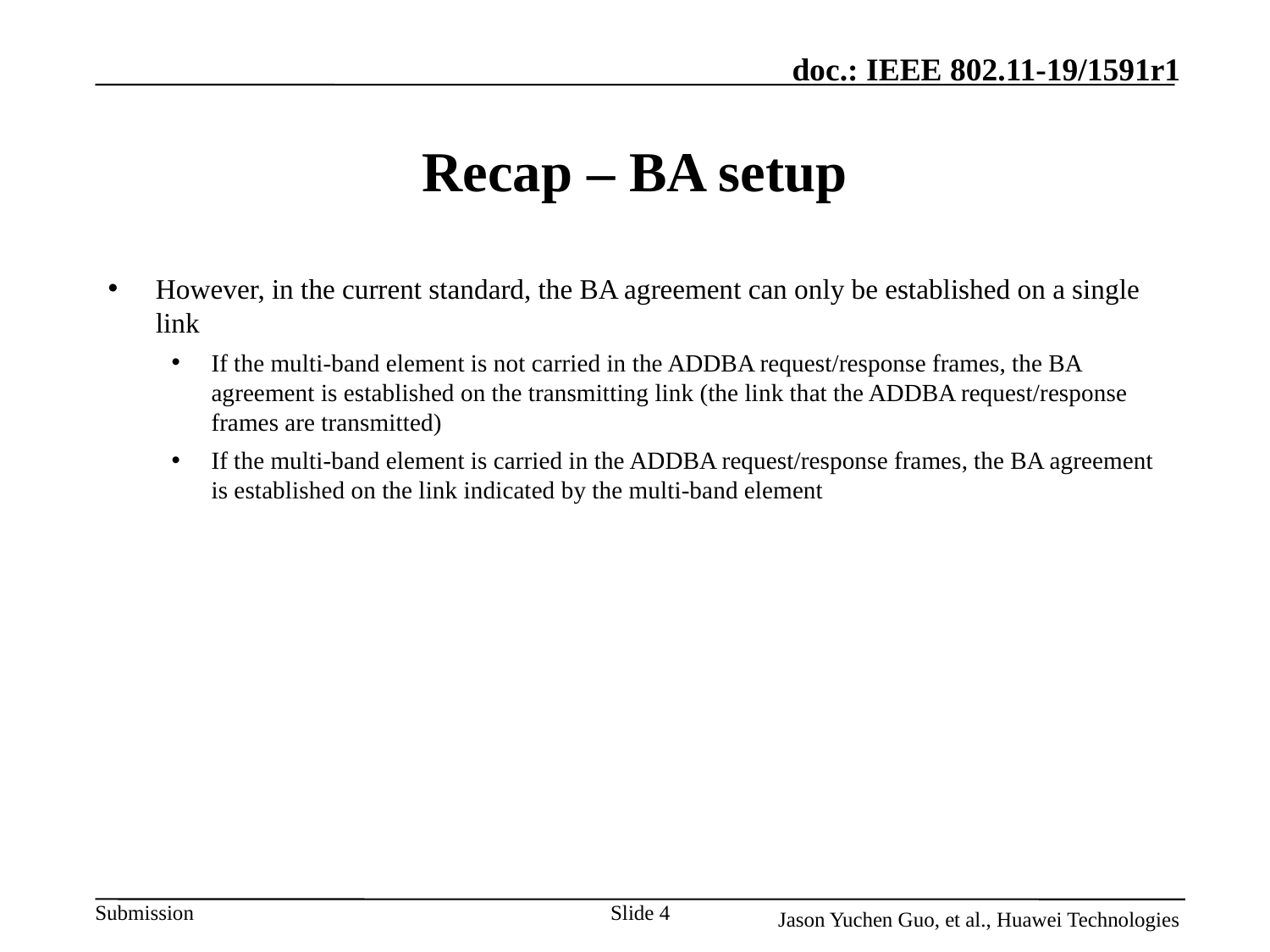

# Recap – BA setup
However, in the current standard, the BA agreement can only be established on a single link
If the multi-band element is not carried in the ADDBA request/response frames, the BA agreement is established on the transmitting link (the link that the ADDBA request/response frames are transmitted)
If the multi-band element is carried in the ADDBA request/response frames, the BA agreement is established on the link indicated by the multi-band element
Slide 4